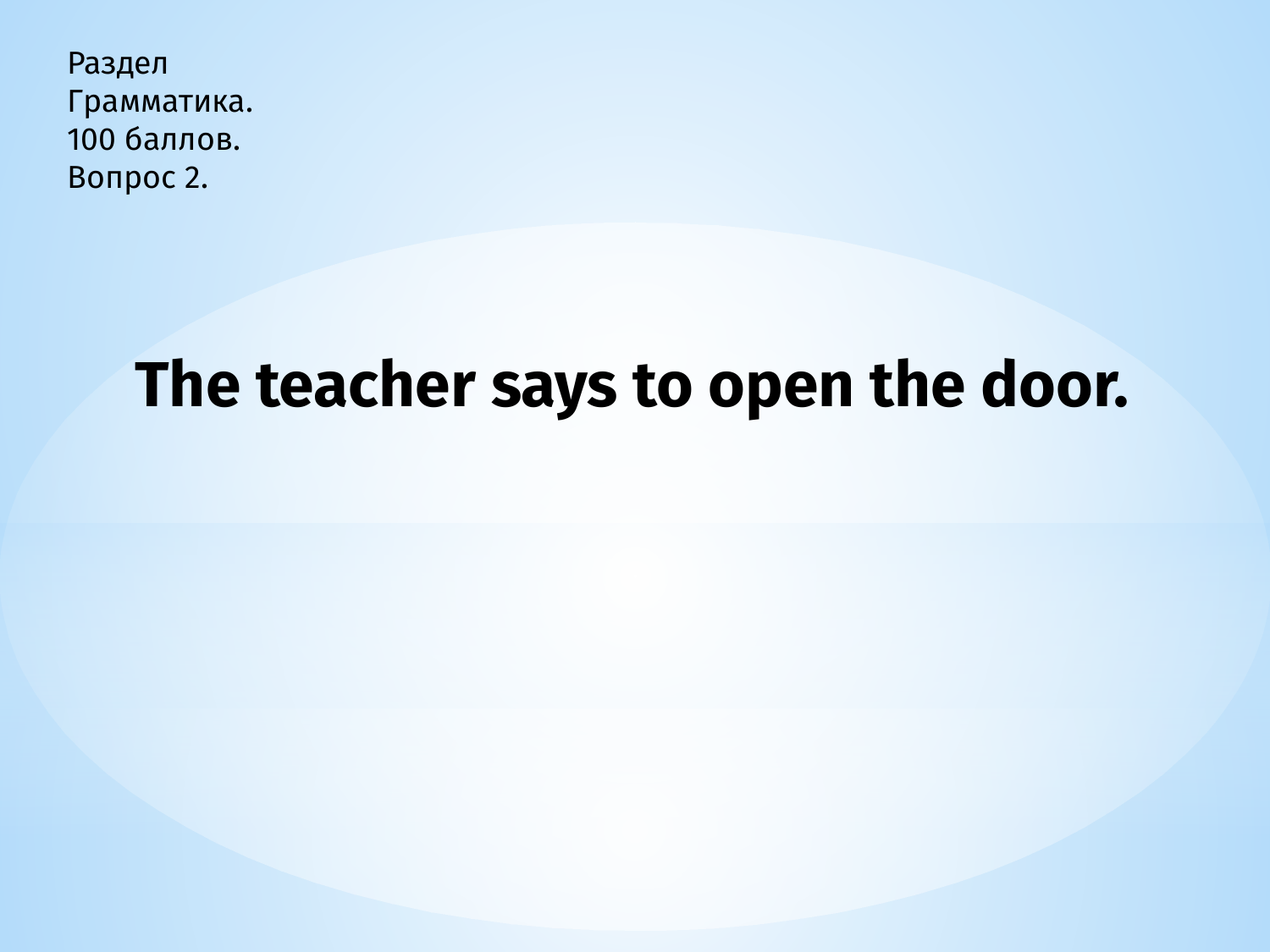

Раздел
Грамматика.
100 баллов.
Вопрос 2.
The teacher says to open the door.